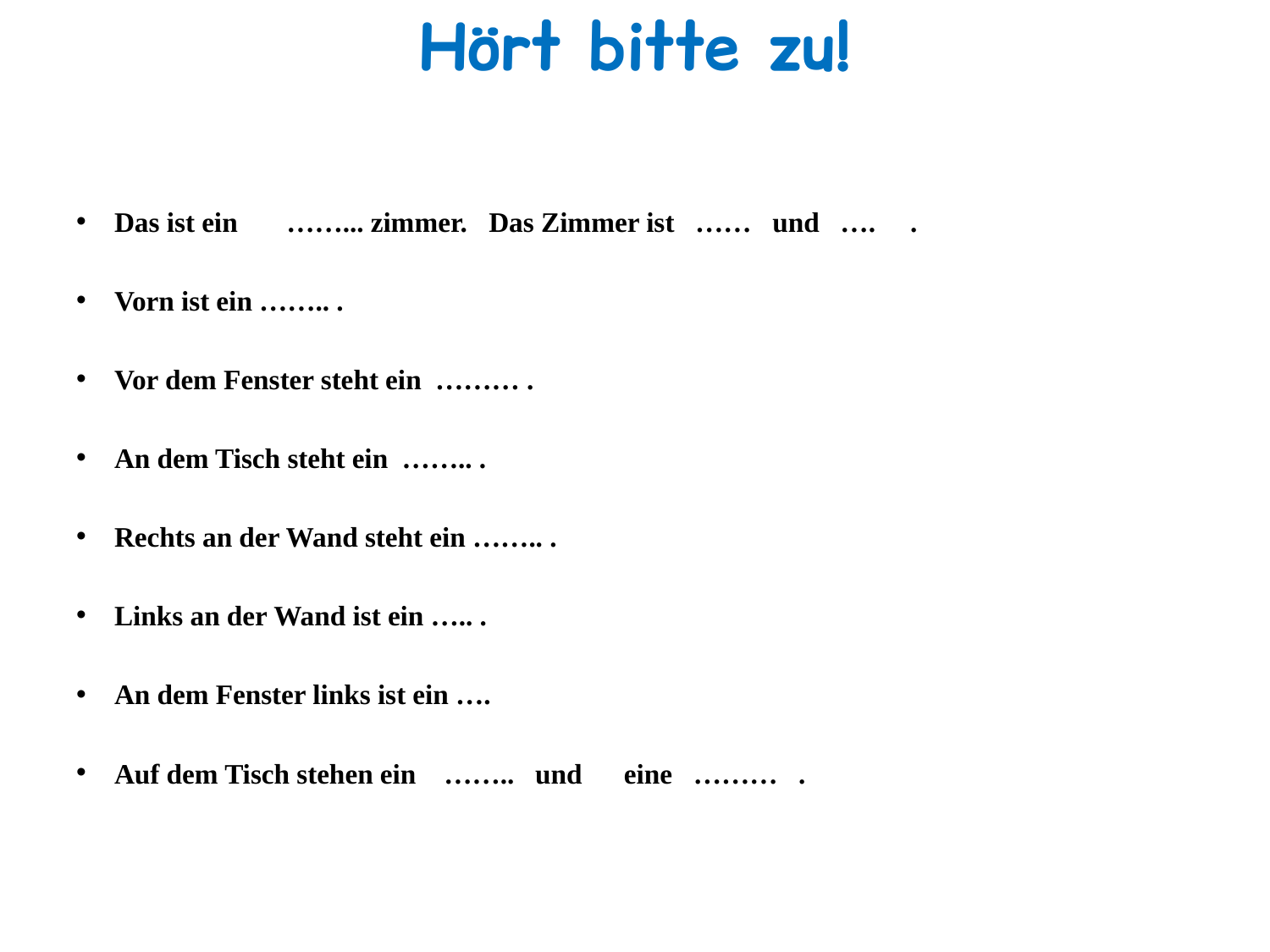

# Hört bitte zu!

Das ist ein       ……... zimmer.   Das Zimmer ist   ……   und   ….     .

Vorn ist ein …….. .

Vor dem Fenster steht ein  ……… .

An dem Tisch steht ein  …….. .

Rechts an der Wand steht ein …….. .

Links an der Wand ist ein ….. .

An dem Fenster links ist ein ….

Auf dem Tisch stehen ein    ……..   und      eine   ………   .